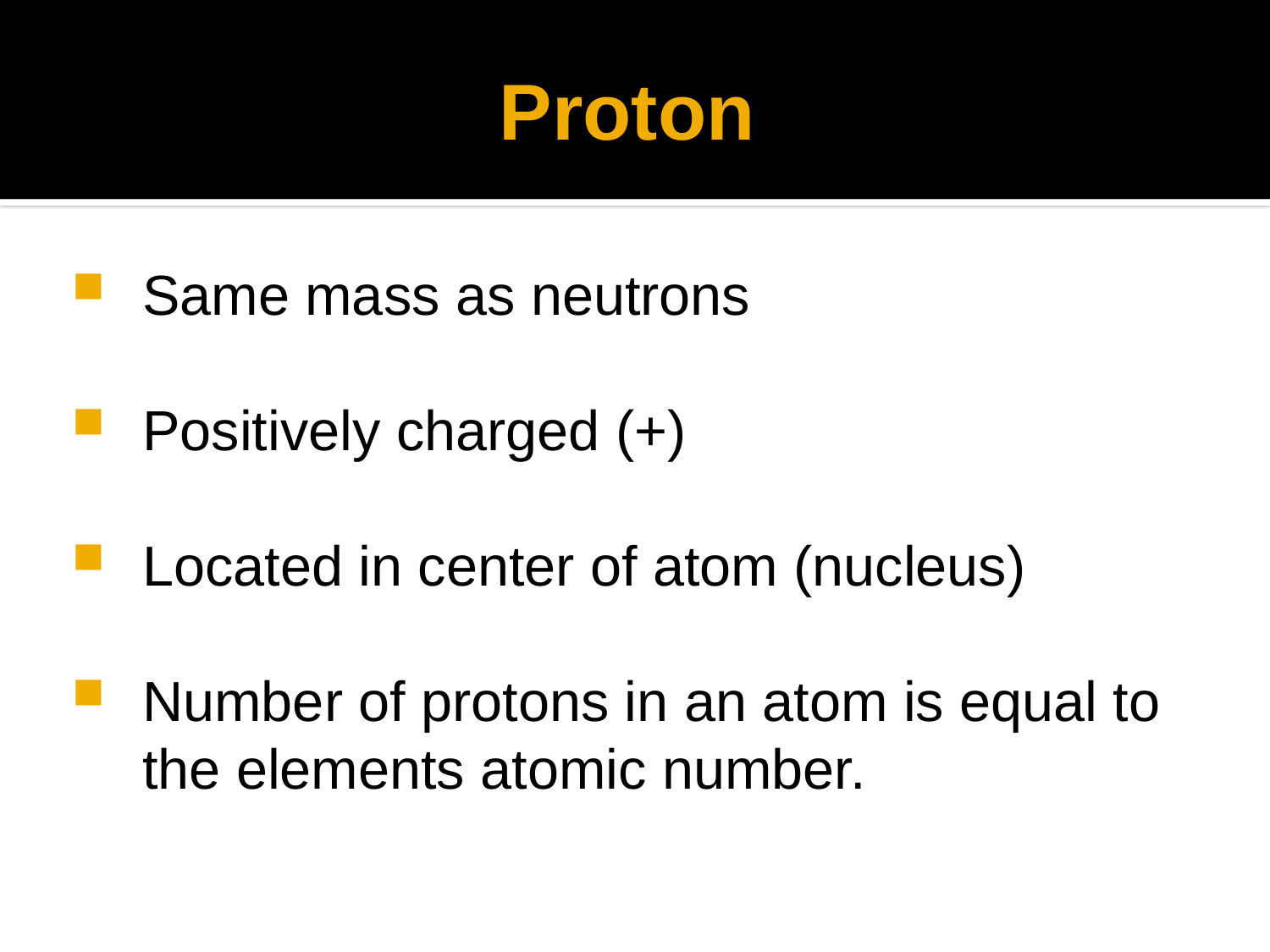

# Proton
Same mass as neutrons

Positively charged (+)

Located in center of atom (nucleus)

Number of protons in an atom is equal to the elements atomic number.